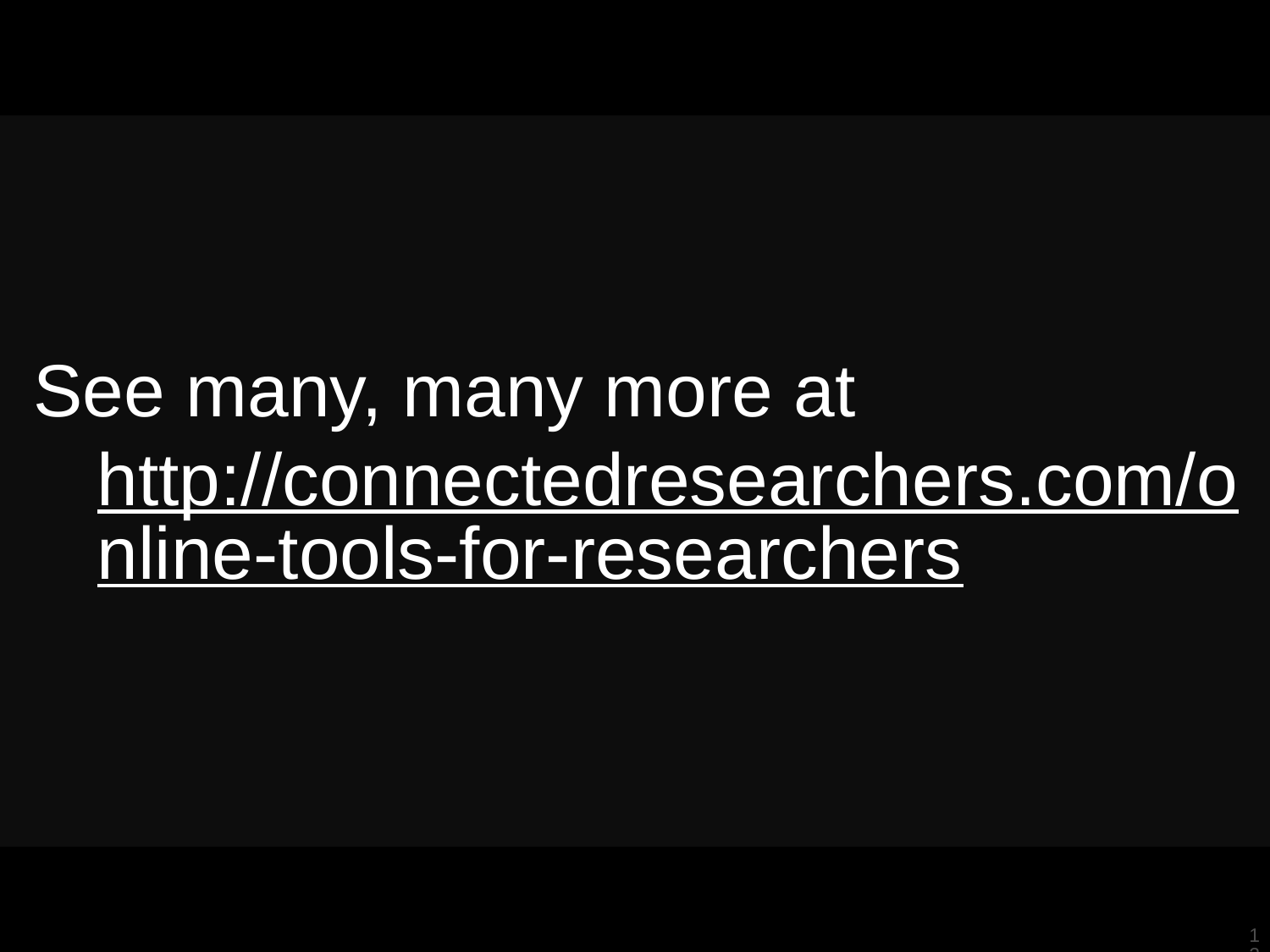

See many, many more at
http://connectedresearchers.com/online-tools-for-researchers
125